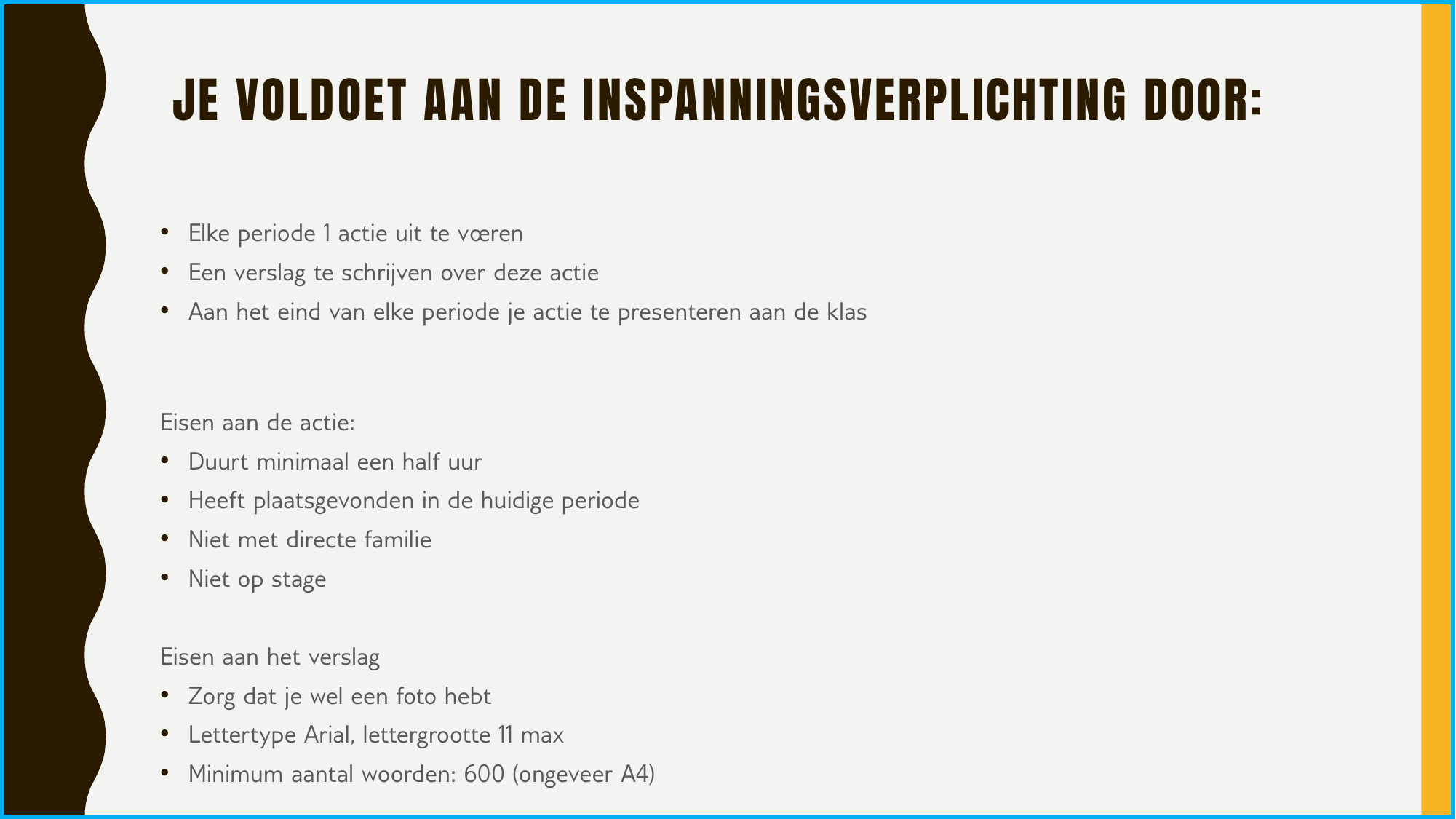

# Je voldoet aan de inspanningsverplichting door:
Elke periode 1 actie uit te voeren
Een verslag te schrijven over deze actie
Aan het eind van elke periode je actie te presenteren aan de klas

Eisen aan de actie:
Duurt minimaal een half uur
Heeft plaatsgevonden in de huidige periode
Niet met directe familie
Niet op stage

Eisen aan het verslag
Zorg dat je wel een foto hebt
Lettertype Arial, lettergrootte 11 max
Minimum aantal woorden: 600 (ongeveer A4)